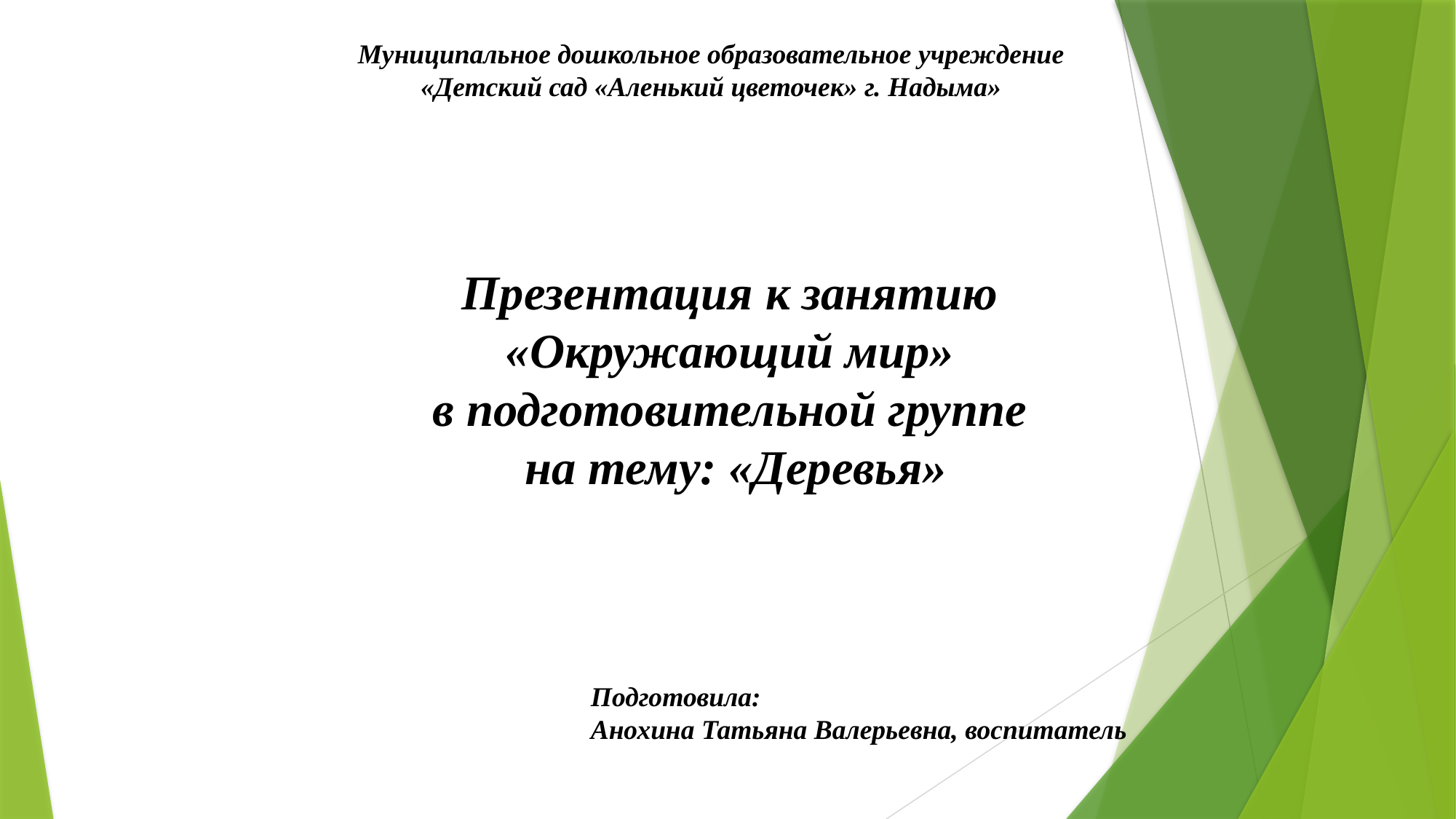

Муниципальное дошкольное образовательное учреждение
«Детский сад «Аленький цветочек» г. Надыма»

Презентация к занятию
«Окружающий мир»
в подготовительной группе
на тему: «Деревья»

Подготовила:
Анохина Татьяна Валерьевна, воспитатель